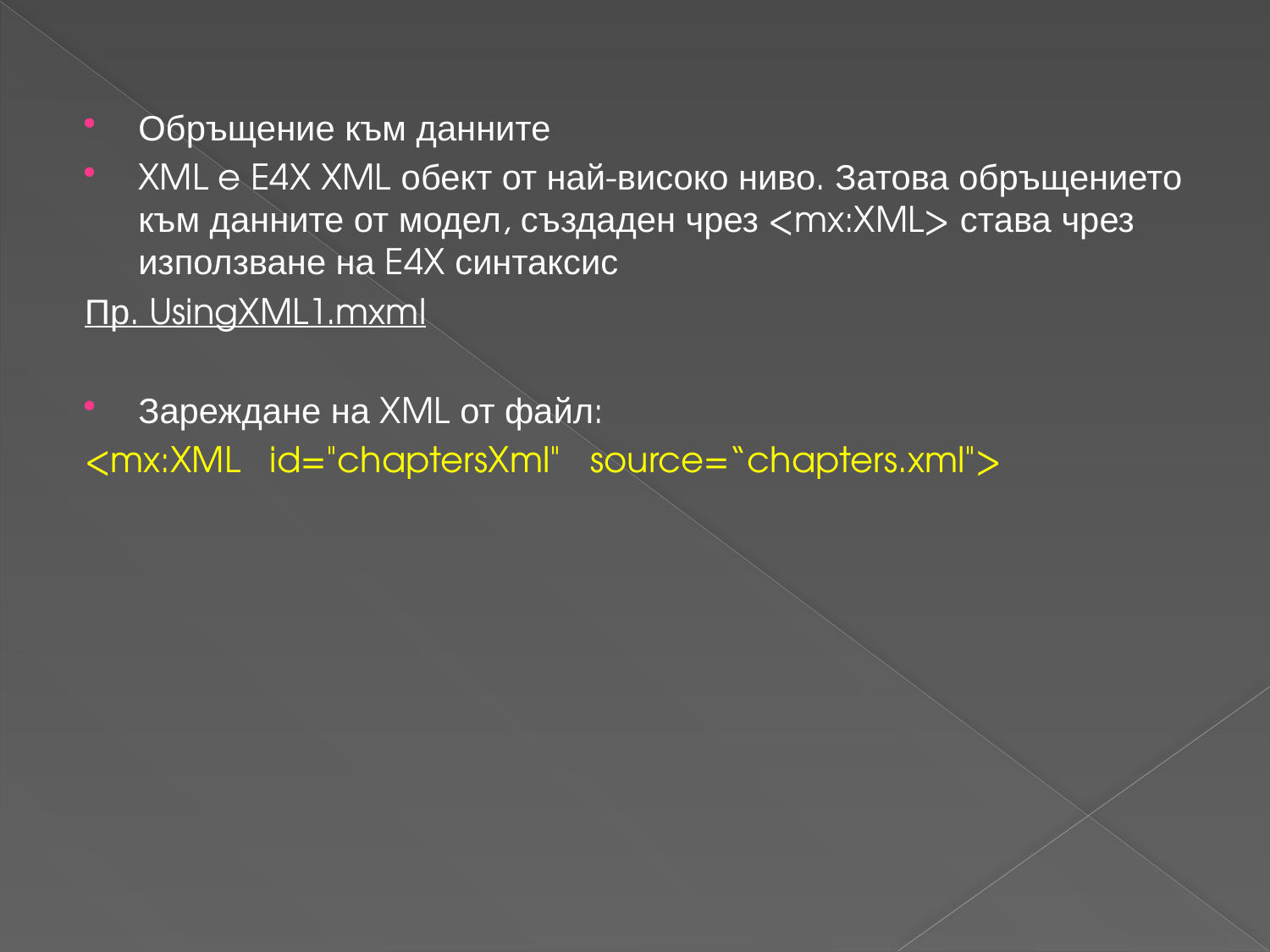

Обръщение към данните
XML e E4X XML обект от най-високо ниво. Затова обръщението към данните от модел, създаден чрез <mx:XML> става чрез използване на E4X синтаксис
Пр. UsingXML1.mxml

Зареждане на XML от файл:
<mx:XML   id="chaptersXml"   source=“chapters.xml">